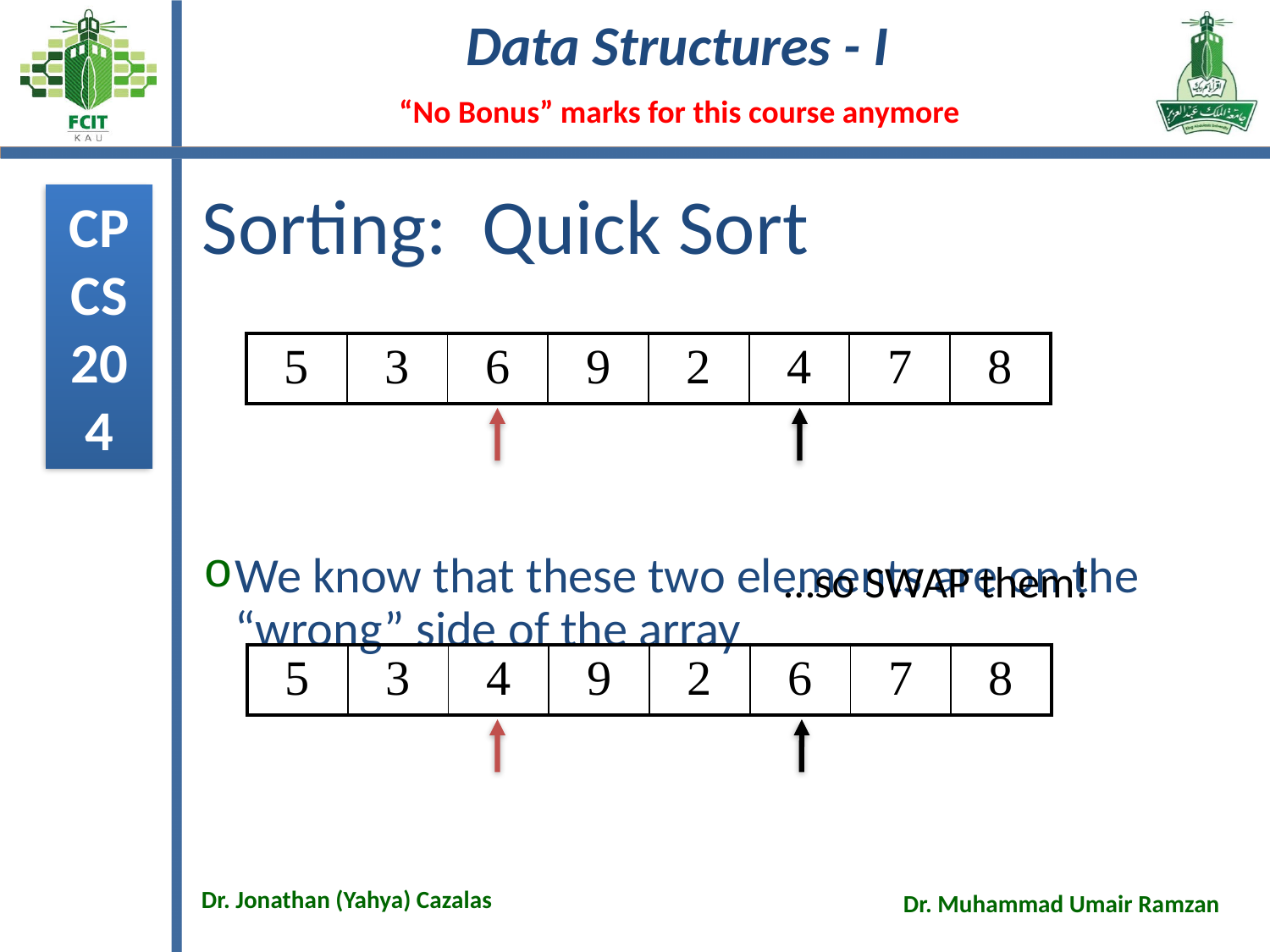

# Sorting:  Quick Sort

We know that these two elements are on the “wrong” side of the array

| 5 | 3 | 6 | 9 | 2 | 4 | 7 | 8 |
| --- | --- | --- | --- | --- | --- | --- | --- |

…so SWAP them!
| 5 | 3 | 4 | 9 | 2 | 6 | 7 | 8 |
| --- | --- | --- | --- | --- | --- | --- | --- |